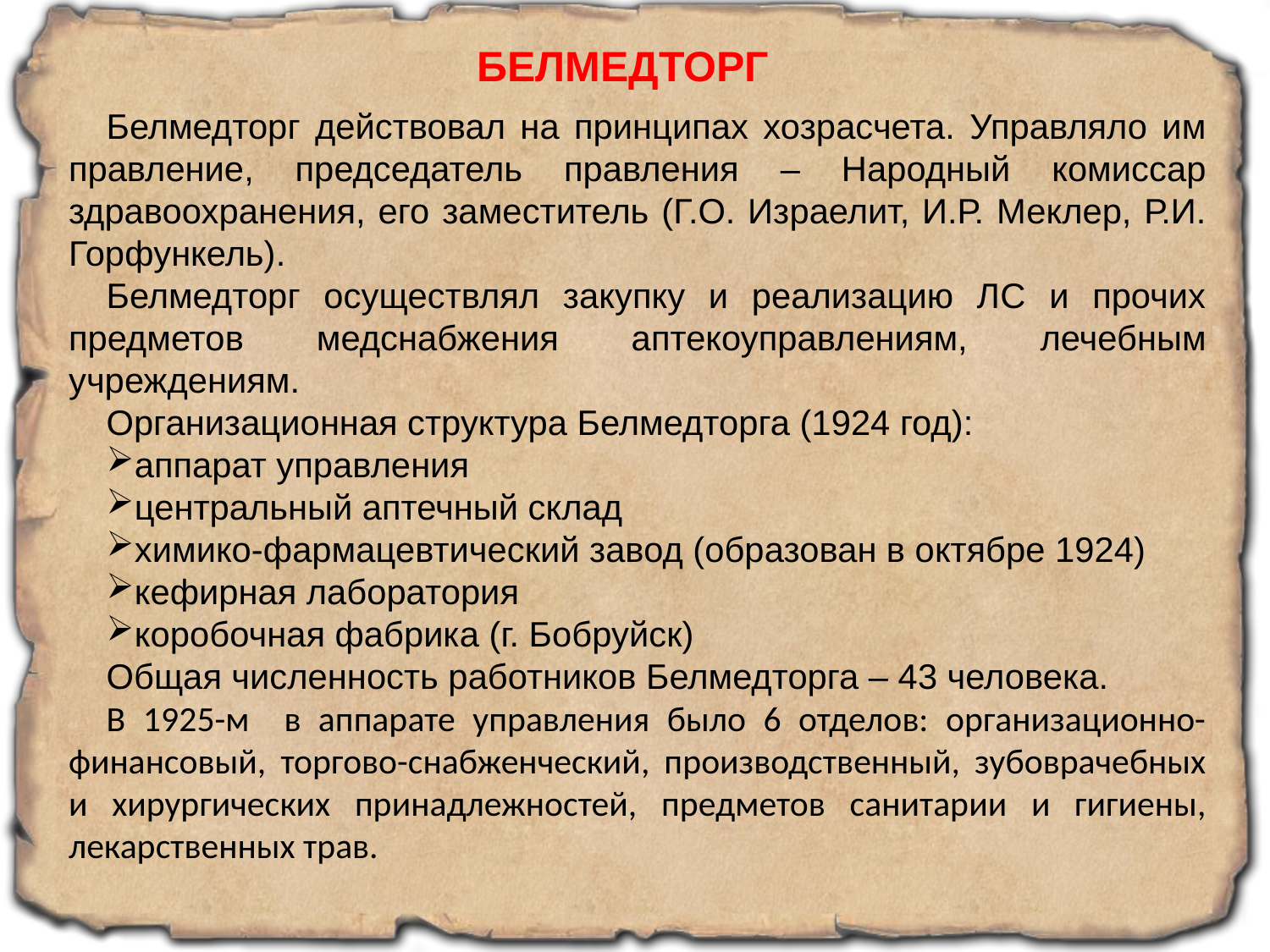

БЕЛМЕДТОРГ
Белмедторг действовал на принципах хозрасчета. Управляло им правление, председатель правления – Народный комиссар здравоохранения, его заместитель (Г.О. Израелит, И.Р. Меклер, Р.И. Горфункель).
Белмедторг осуществлял закупку и реализацию ЛС и прочих предметов медснабжения аптекоуправлениям, лечебным учреждениям.
Организационная структура Белмедторга (1924 год):
аппарат управления
центральный аптечный склад
химико-фармацевтический завод (образован в октябре 1924)
кефирная лаборатория
коробочная фабрика (г. Бобруйск)
Общая численность работников Белмедторга – 43 человека.
В 1925-м  в аппарате управления было 6 отделов: организационно-финансовый, торгово-снабженческий, производственный, зубоврачебных и хирургических принадлежностей, предметов санитарии и гигиены, лекарственных трав.